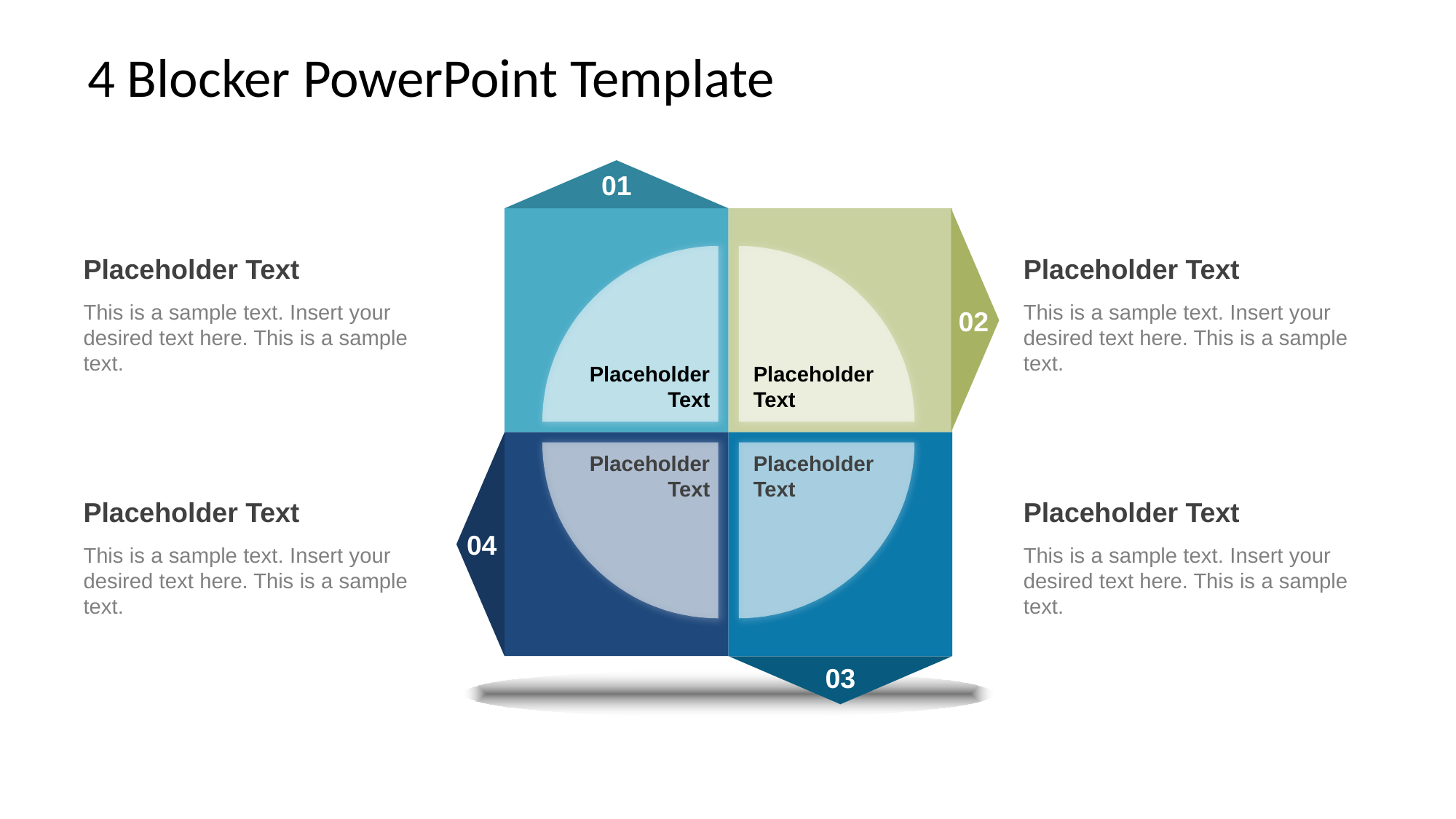

# 4 Blocker PowerPoint Template

01

Placeholder Text

Placeholder Text
This is a sample text. Insert your desired text here. This is a sample text.
This is a sample text. Insert your desired text here. This is a sample text.

02
Placeholder Text
Placeholder Text

Placeholder Text
Placeholder Text
Placeholder Text
Placeholder Text

04
This is a sample text. Insert your desired text here. This is a sample text.
This is a sample text. Insert your desired text here. This is a sample text.

03